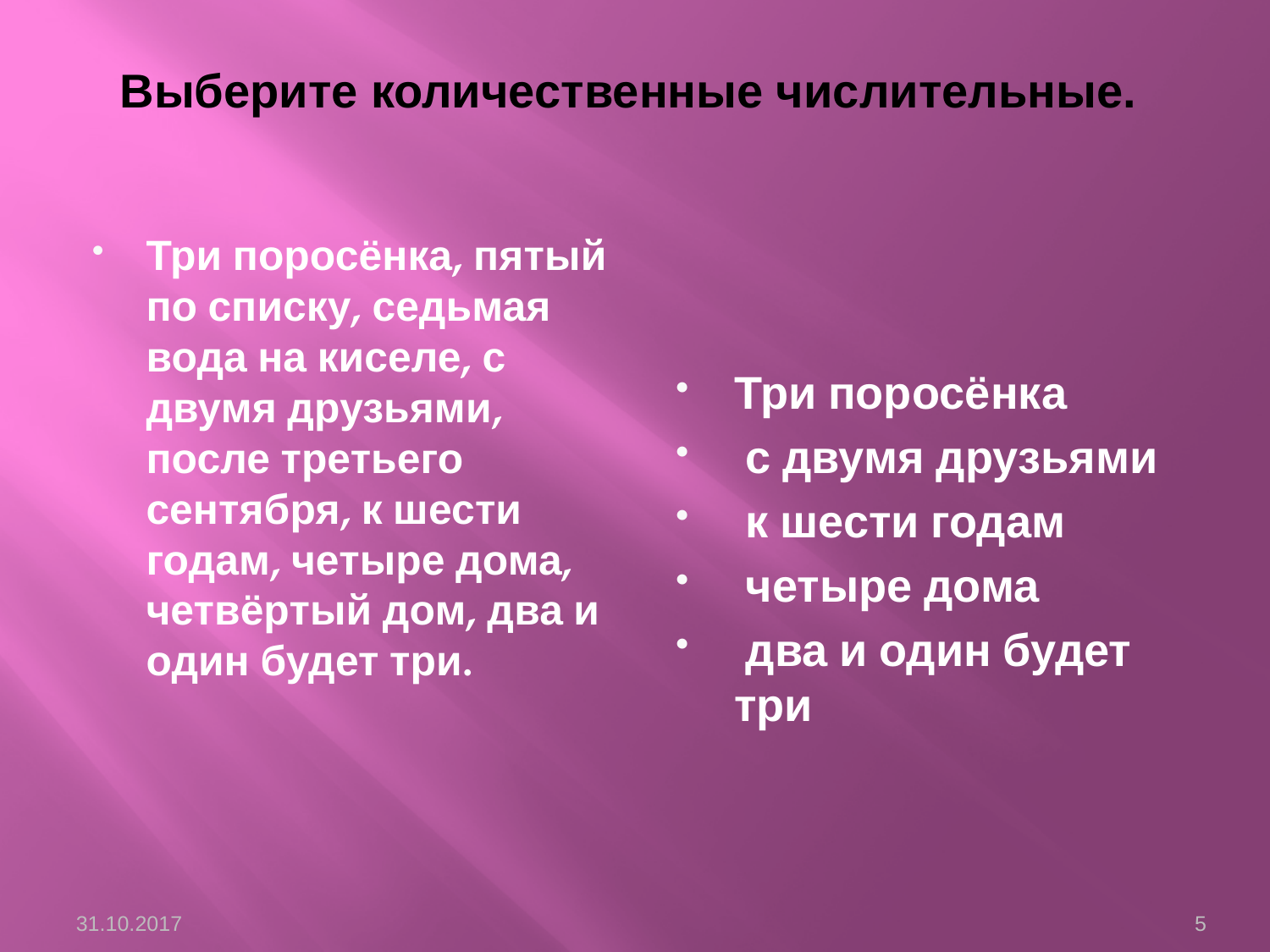

# Выберите количественные числительные.
Три поросёнка, пятый по списку, седьмая вода на киселе, с двумя друзьями, после третьего сентября, к шести годам, четыре дома,  четвёртый дом, два и один будет три.

Три поросёнка
 с двумя друзьями
 к шести годам
 четыре дома
 два и один будет три

31.10.2017
5